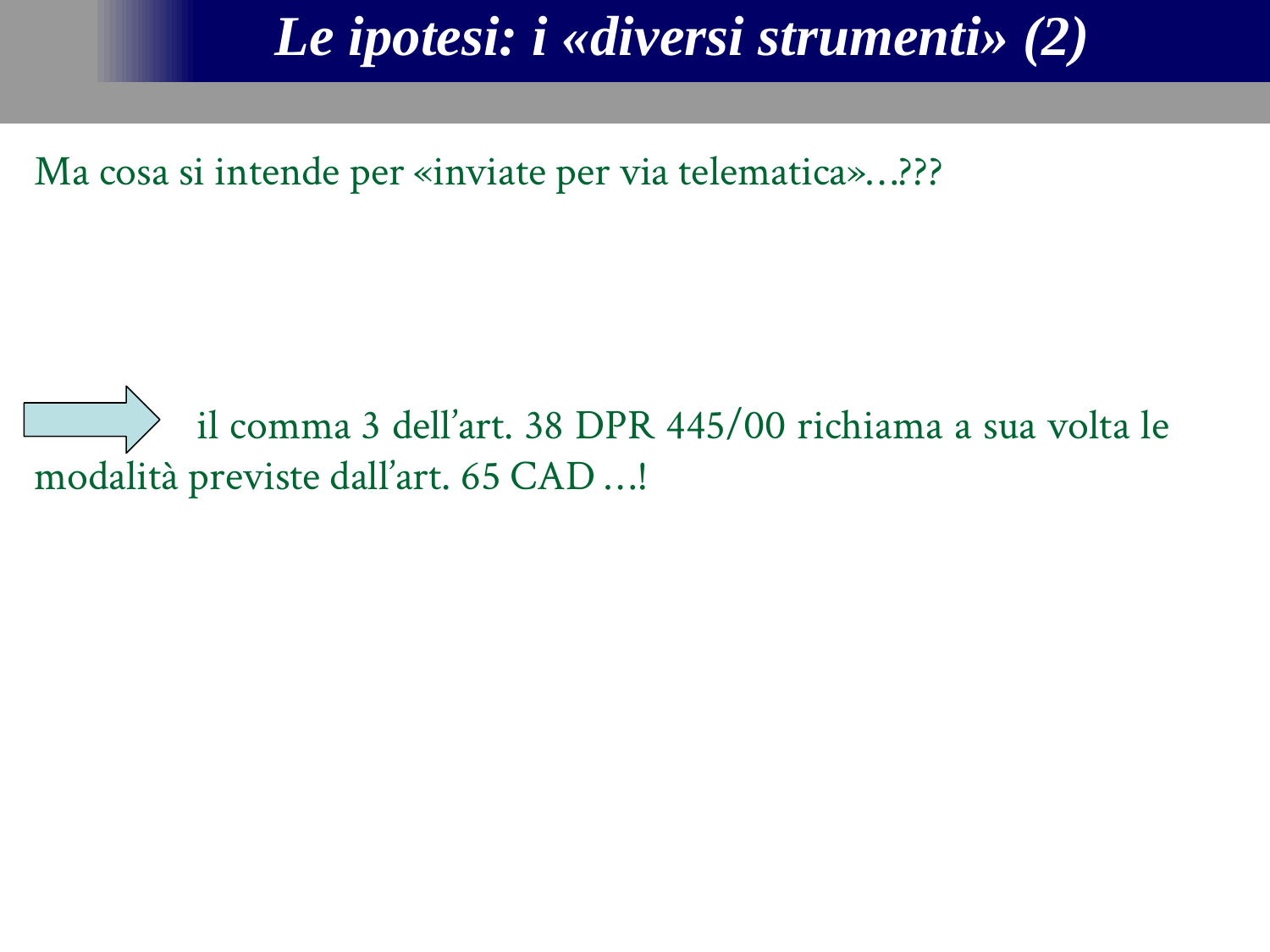

Le ipotesi: i «diversi strumenti» (2)
Ma cosa si intende per «inviate per via telematica»…???

 	   il comma 3 dell’art. 38 DPR 445/00 richiama a sua volta le modalità previste dall’art. 65 CAD …!